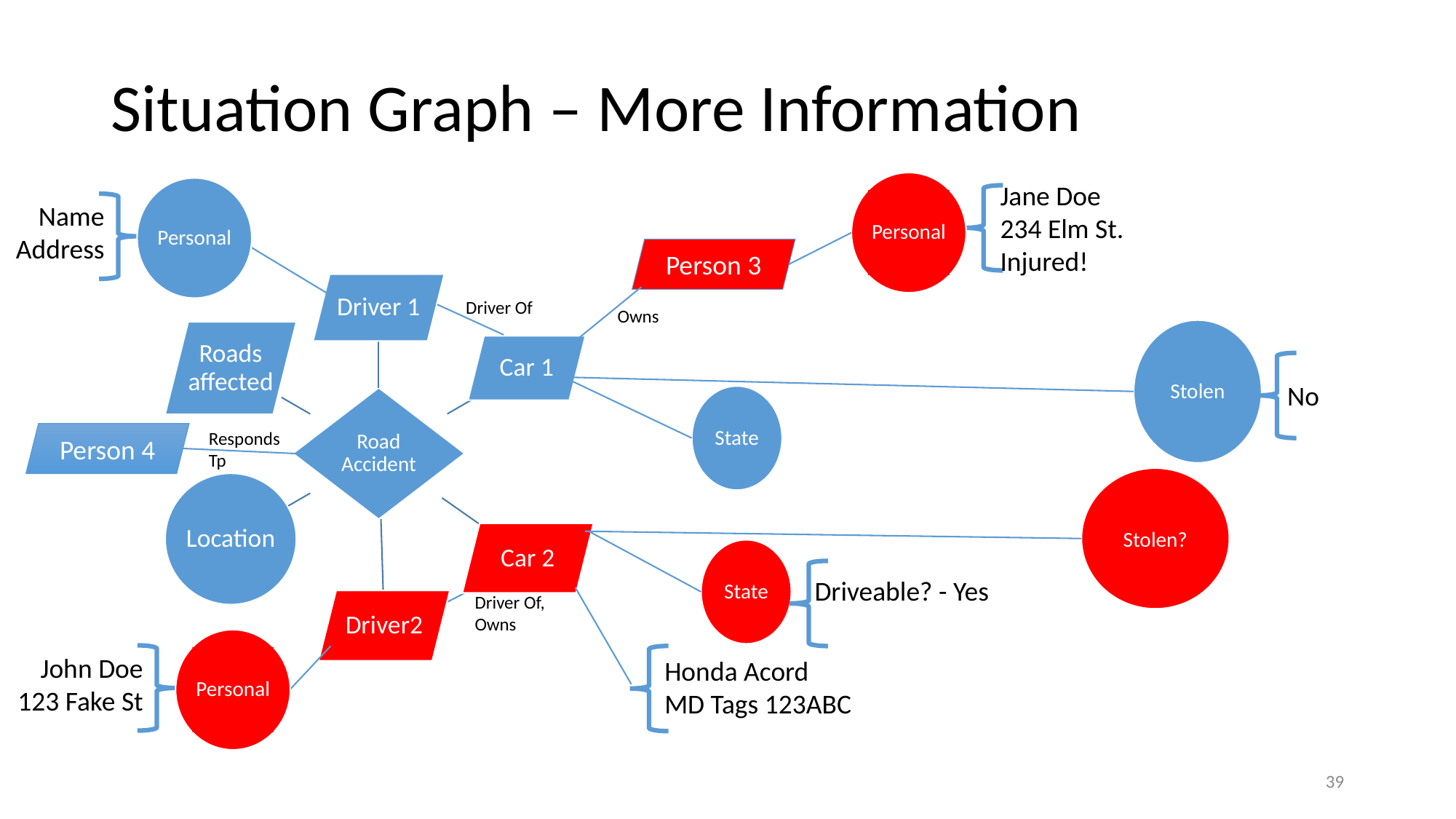

# Situation Graph – More Information

Personal
Jane Doe
234 Elm St.
Injured!

Personal

Name
Address
Road Accident

Driver 1

Car 1

Car 2

Driver2

Location

Roads affected
Person 3
Driver Of
Owns

Stolen

No

State
Responds Tp
Person 4
Stolen?

State

Driveable? - Yes
Driver Of,
Owns

Personal

John Doe
123 Fake St

Honda Acord
MD Tags 123ABC
39